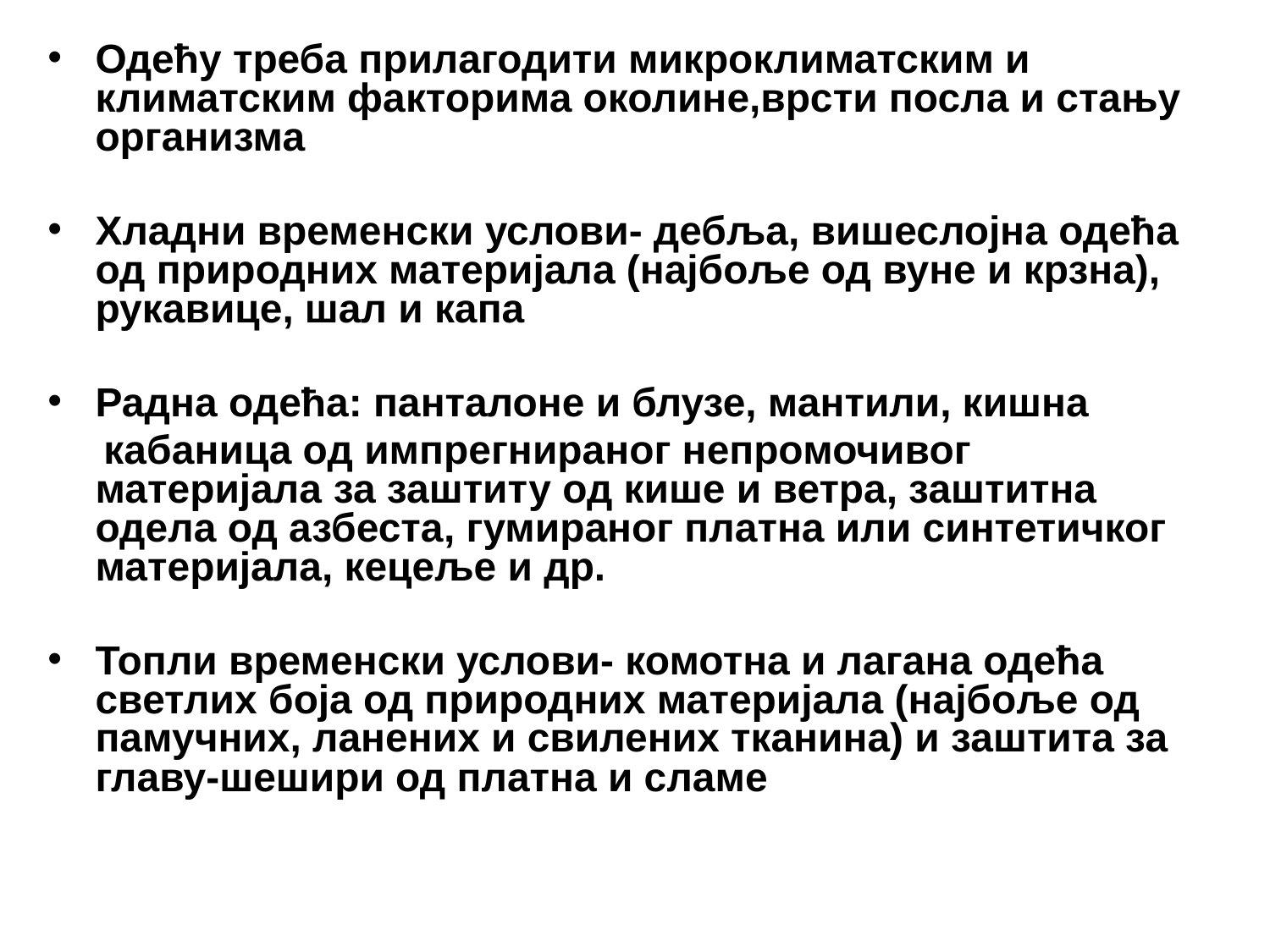

Одећу треба прилагодити микроклиматским и климатским факторима околине,врсти посла и стању организма

Хладни временски услови- дебља, вишеслојна одећа од природних материјала (најбоље од вуне и крзна), рукавице, шал и капа

Радна одећа: панталоне и блузе, мантили, кишна
     кабаница од импрегнираног непромочивог материјала за заштиту од кише и ветра, заштитна  одела од азбеста, гумираног платна или синтетичког материјала, кецеље и др.

Топли временски услови- комотна и лагана одећа светлих боја од природних материјала (најбоље од памучних, ланених и свилених тканина) и заштита за главу-шешири од платна и сламе